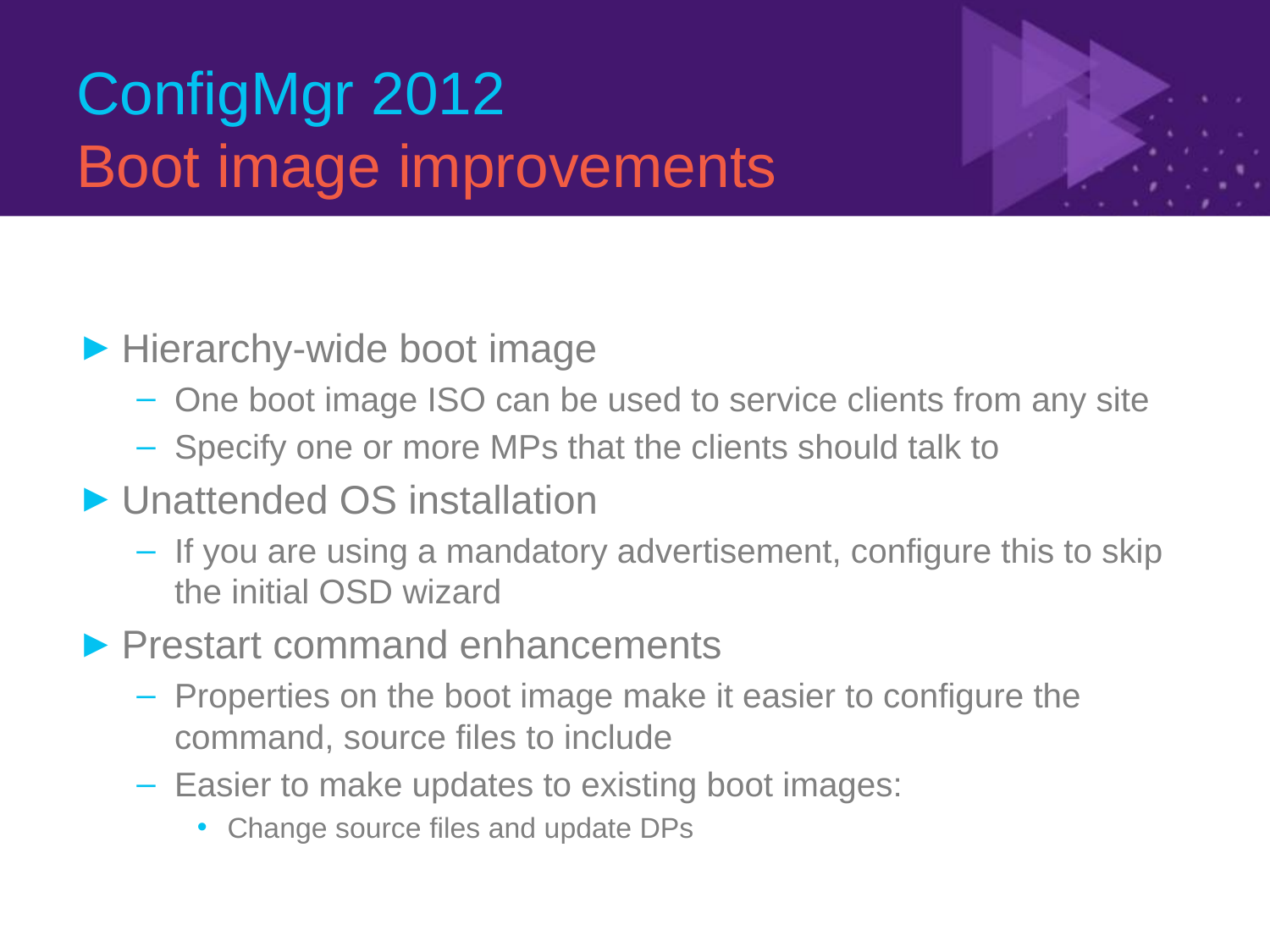

# ConfigMgr 2012 Boot image improvements
Hierarchy-wide boot image
One boot image ISO can be used to service clients from any site
Specify one or more MPs that the clients should talk to
Unattended OS installation
If you are using a mandatory advertisement, configure this to skip the initial OSD wizard
Prestart command enhancements
Properties on the boot image make it easier to configure the command, source files to include
Easier to make updates to existing boot images:
Change source files and update DPs